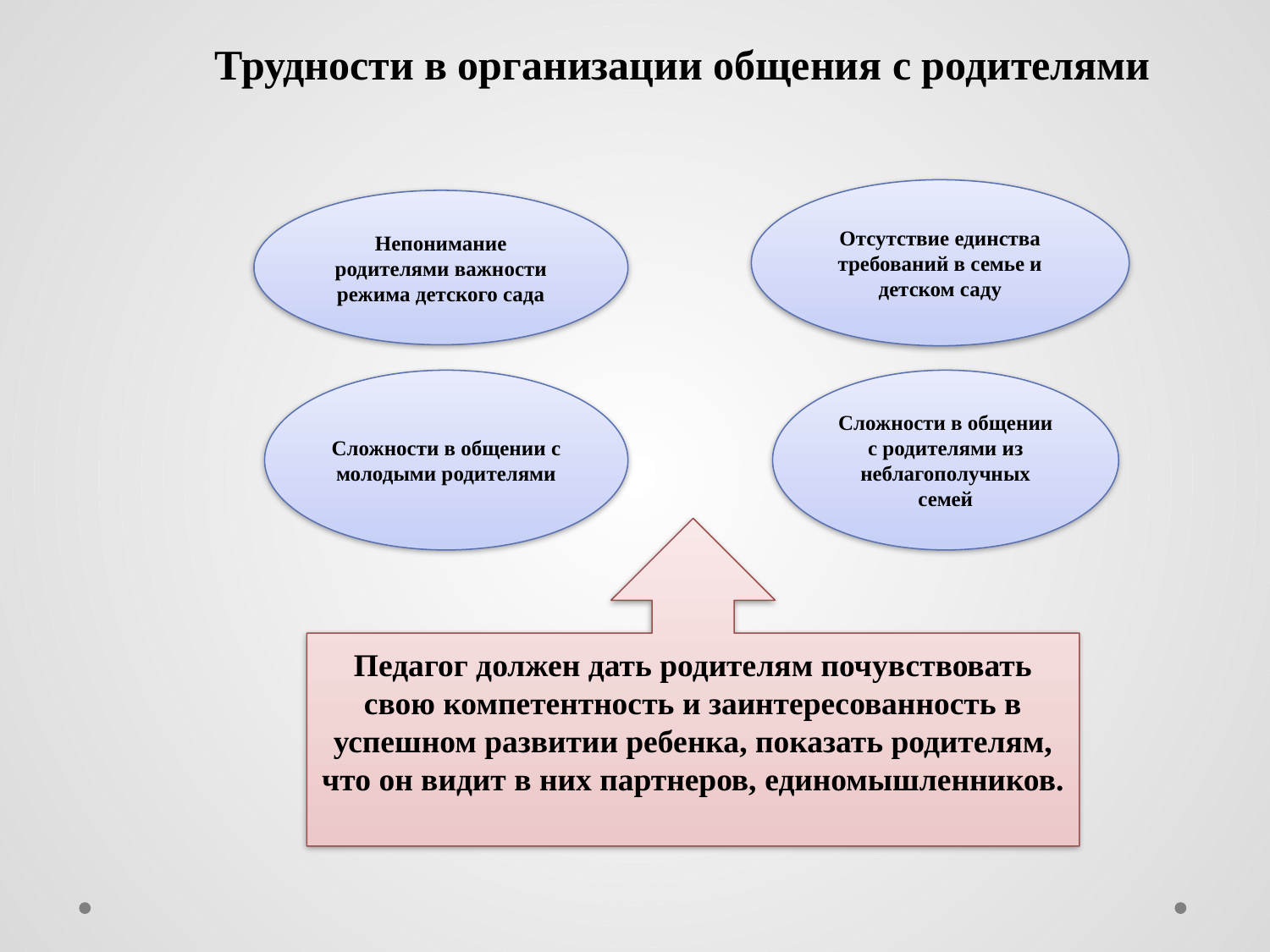

Трудности в организации общения с родителями
Отсутствие единства требований в семье и детском саду
Непонимание родителями важности режима детского сада

.
Сложности в общении с молодыми родителями
Сложности в общении с родителями из неблагополучных семей
Педагог должен дать родителям почувствовать свою компетентность и заинтересованность в успешном развитии ребенка, показать родителям, что он видит в них партнеров, единомышленников.